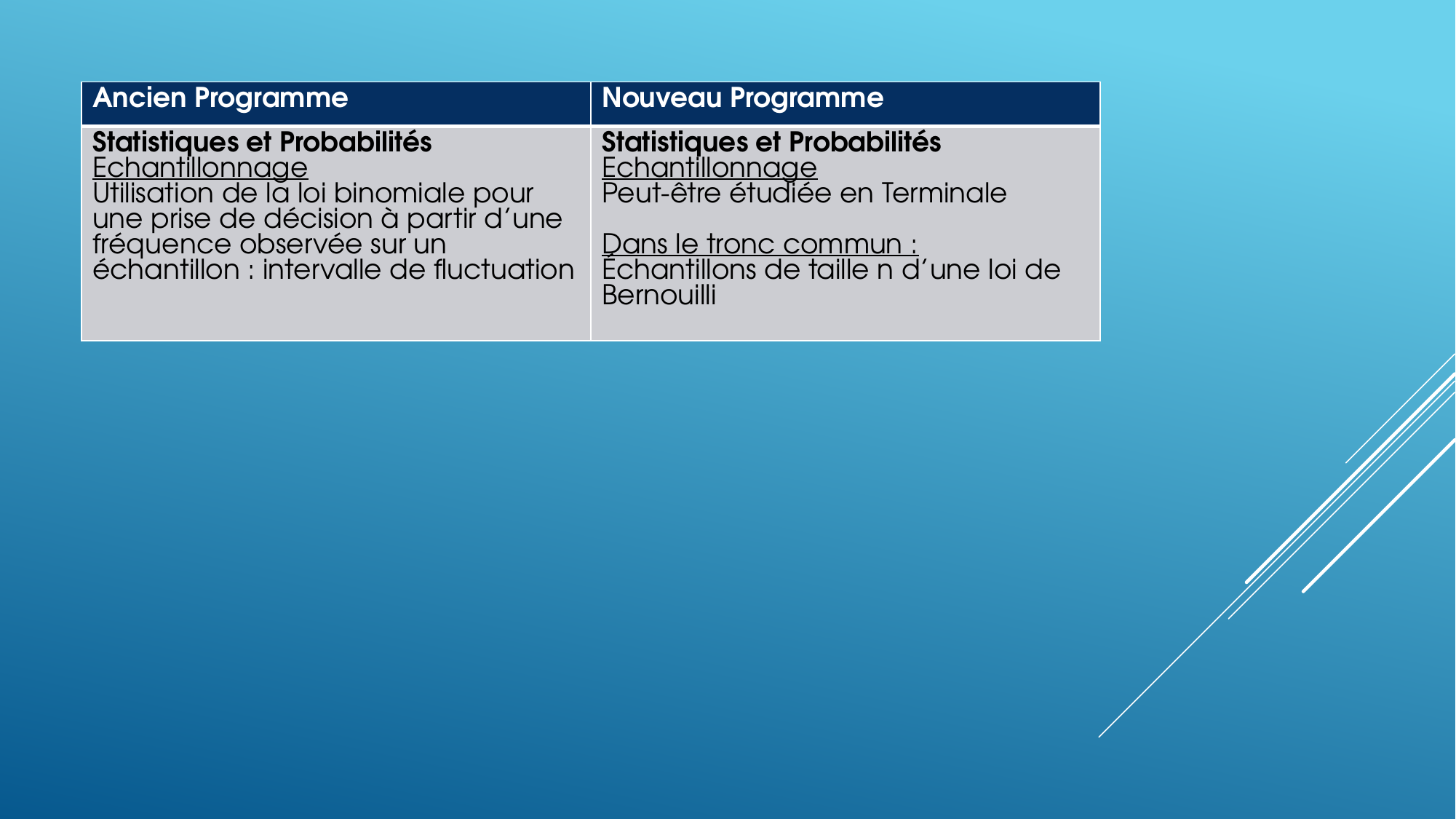

| Ancien Programme | Nouveau Programme |
| --- | --- |
| Statistiques et Probabilités Echantillonnage Utilisation de la loi binomiale pour une prise de décision à partir d’une fréquence observée sur un échantillon : intervalle de fluctuation | Statistiques et Probabilités Echantillonnage Peut-être étudiée en Terminale Dans le tronc commun : Échantillons de taille n d’une loi de Bernouilli |